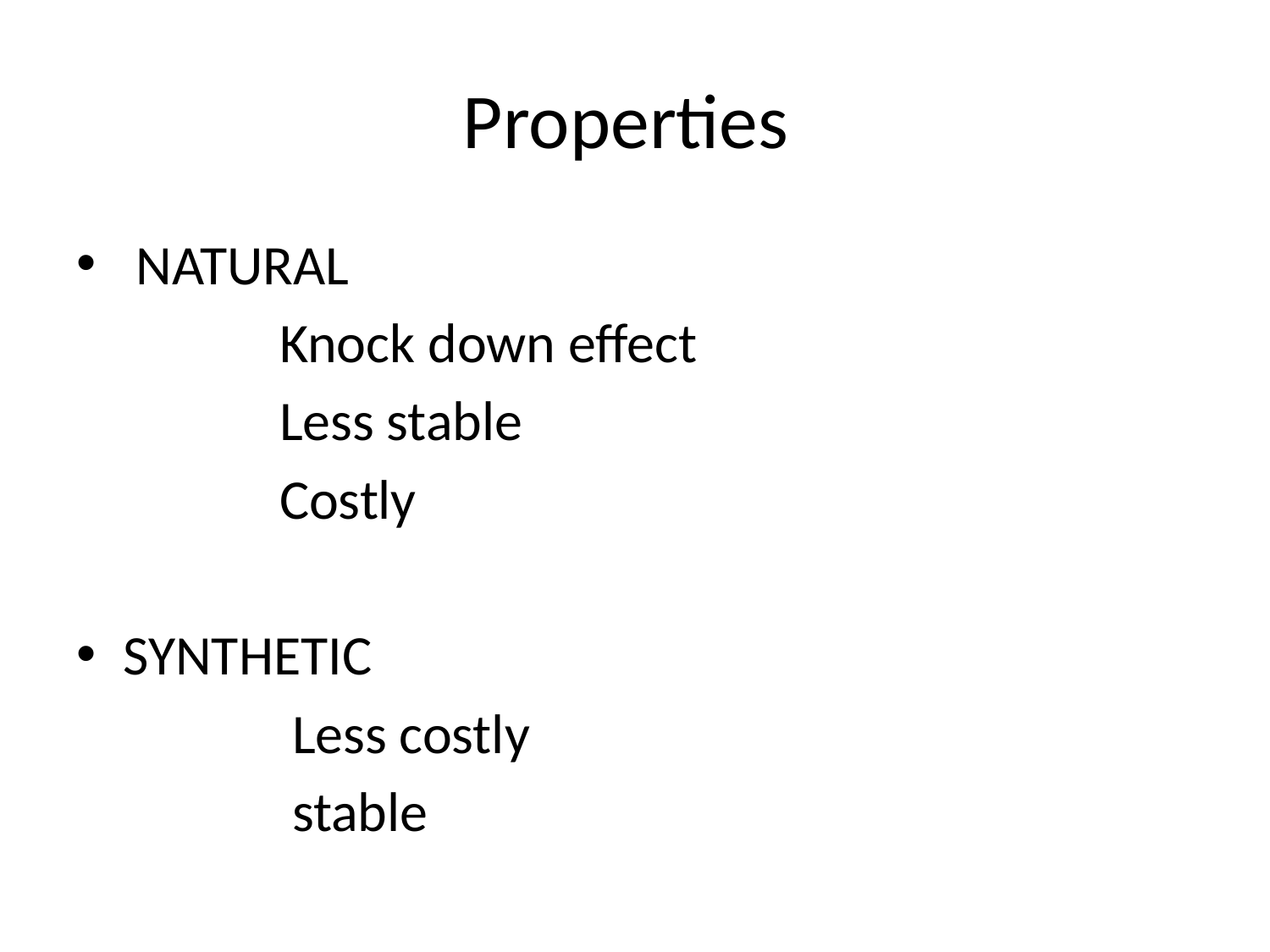

# Properties
 NATURAL
                Knock down effect
                Less stable
                Costly

SYNTHETIC
                 Less costly
                 stable